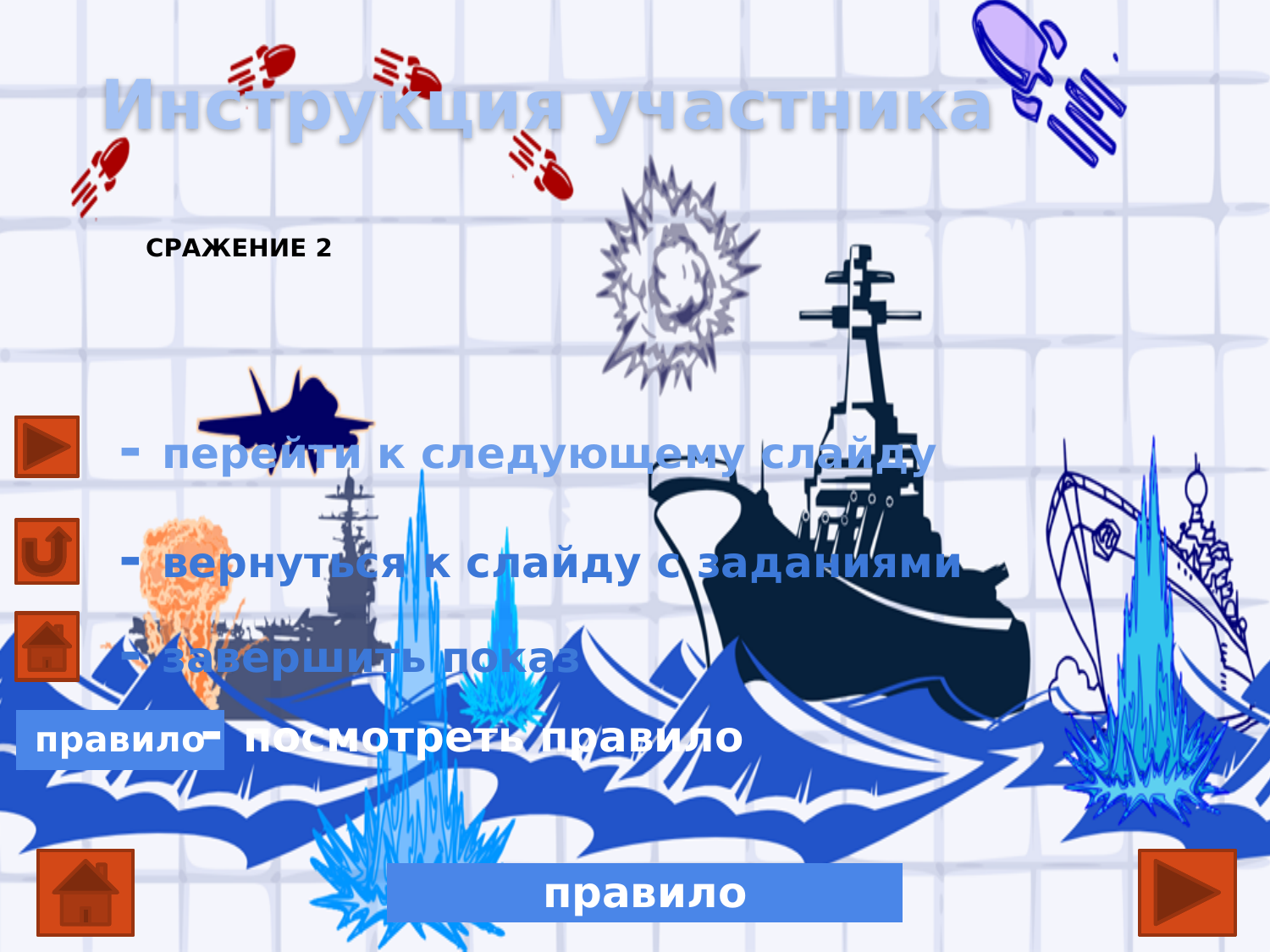

# Инструкция участника
СРАЖЕНИЕ 2
- перейти к следующему слайду

- вернуться к слайду с заданиями

- завершить показ

- посмотреть правило
правило

правило